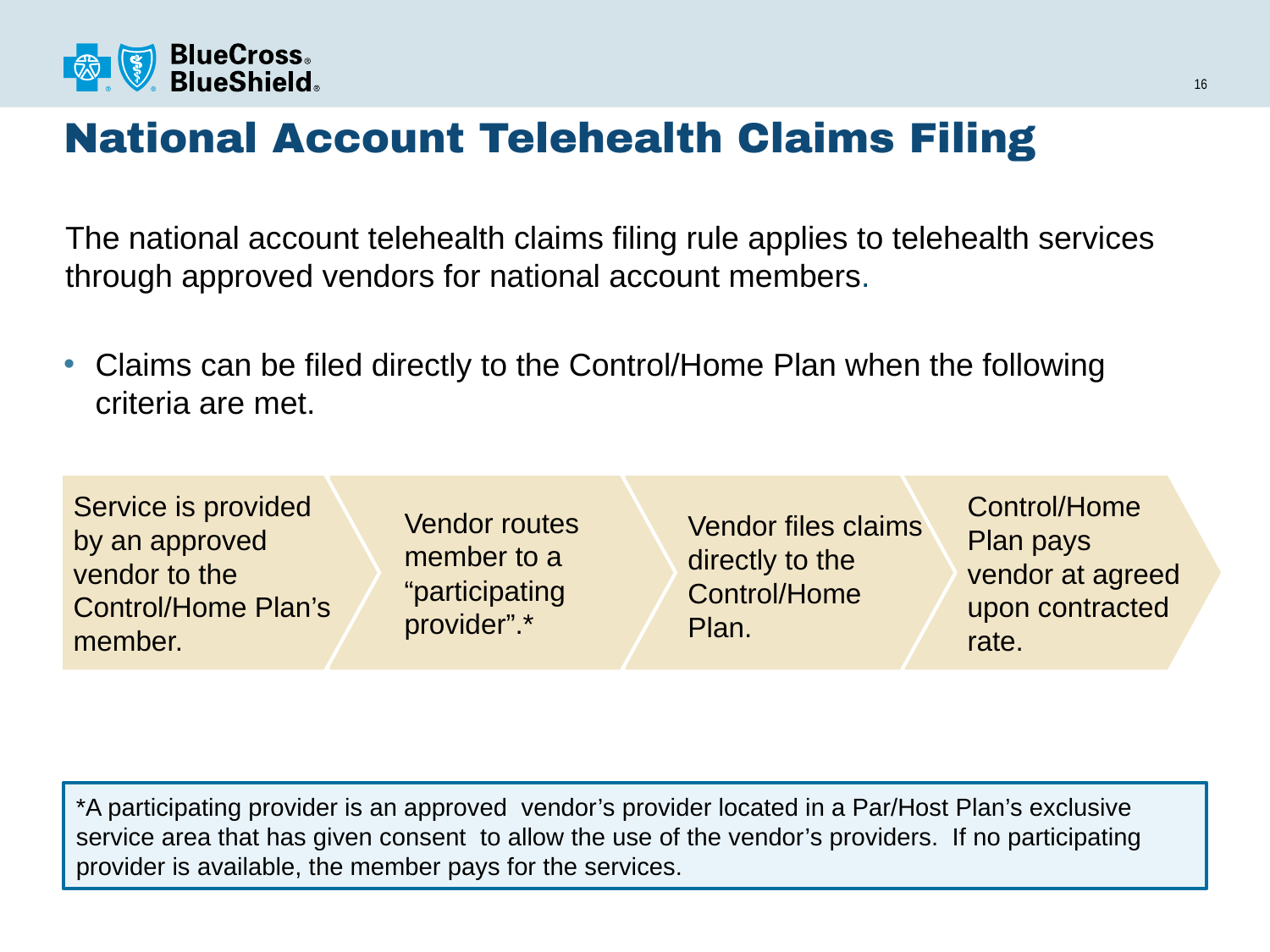

# National Account Telehealth Claims Filing
The national account telehealth claims filing rule applies to telehealth services through approved vendors for national account members.
Claims can be filed directly to the Control/Home Plan when the following criteria are met.
Service is provided by an approved vendor to the Control/Home Plan’s member.
Vendor routes member to a “participating provider”.*

Control/Home Plan pays vendor at agreed upon contracted rate.
Vendor files claims directly to the Control/Home Plan.
*A participating provider is an approved  vendor’s provider located in a Par/Host Plan’s exclusive service area that has given consent  to allow the use of the vendor’s providers.  If no participating provider is available, the member pays for the services.